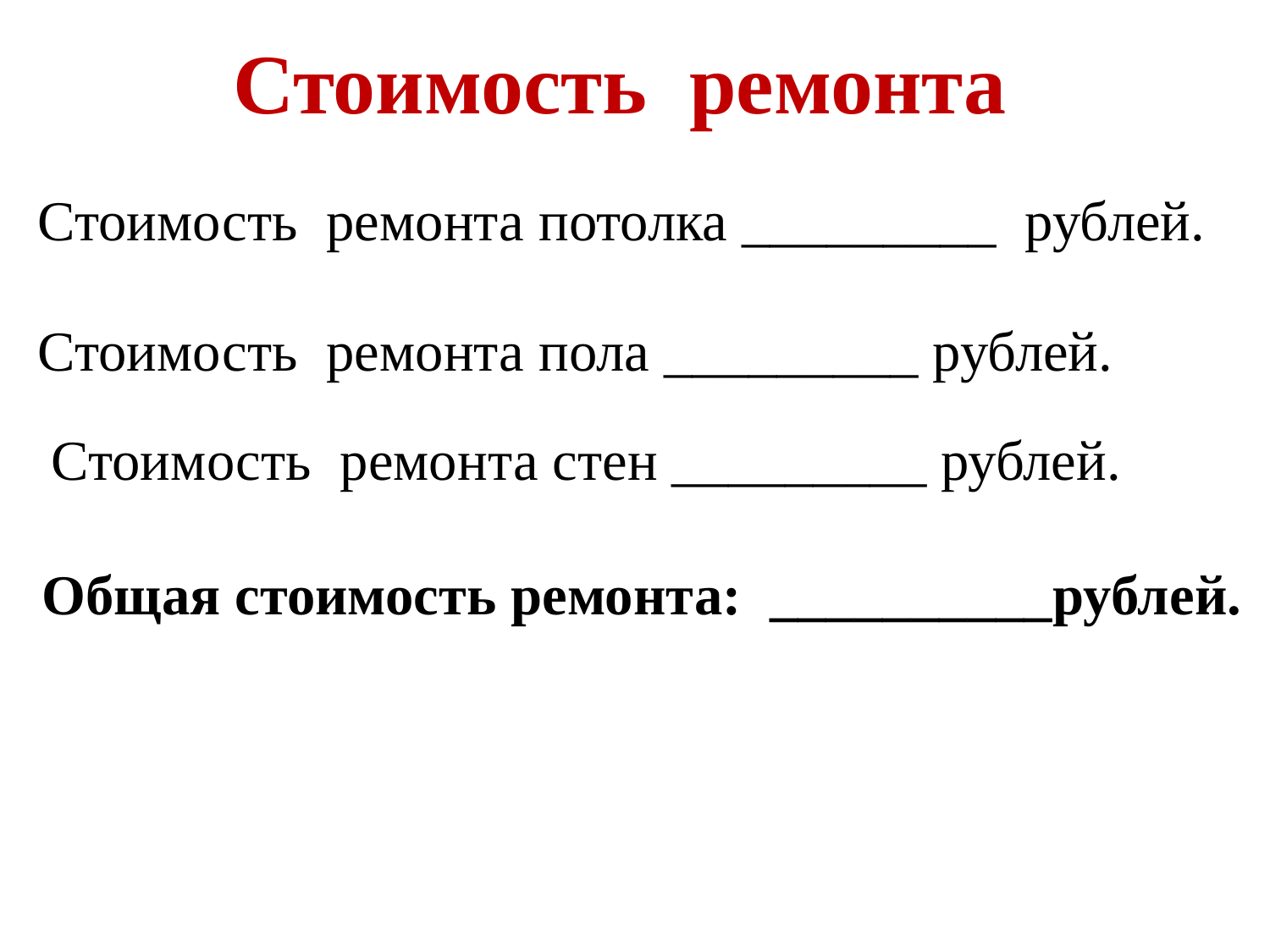

Стоимость  ремонта
Стоимость  ремонта потолка _________  рублей.
Стоимость  ремонта пола _________ рублей.
Стоимость  ремонта стен _________ рублей.
Общая стоимость ремонта:  __________рублей.